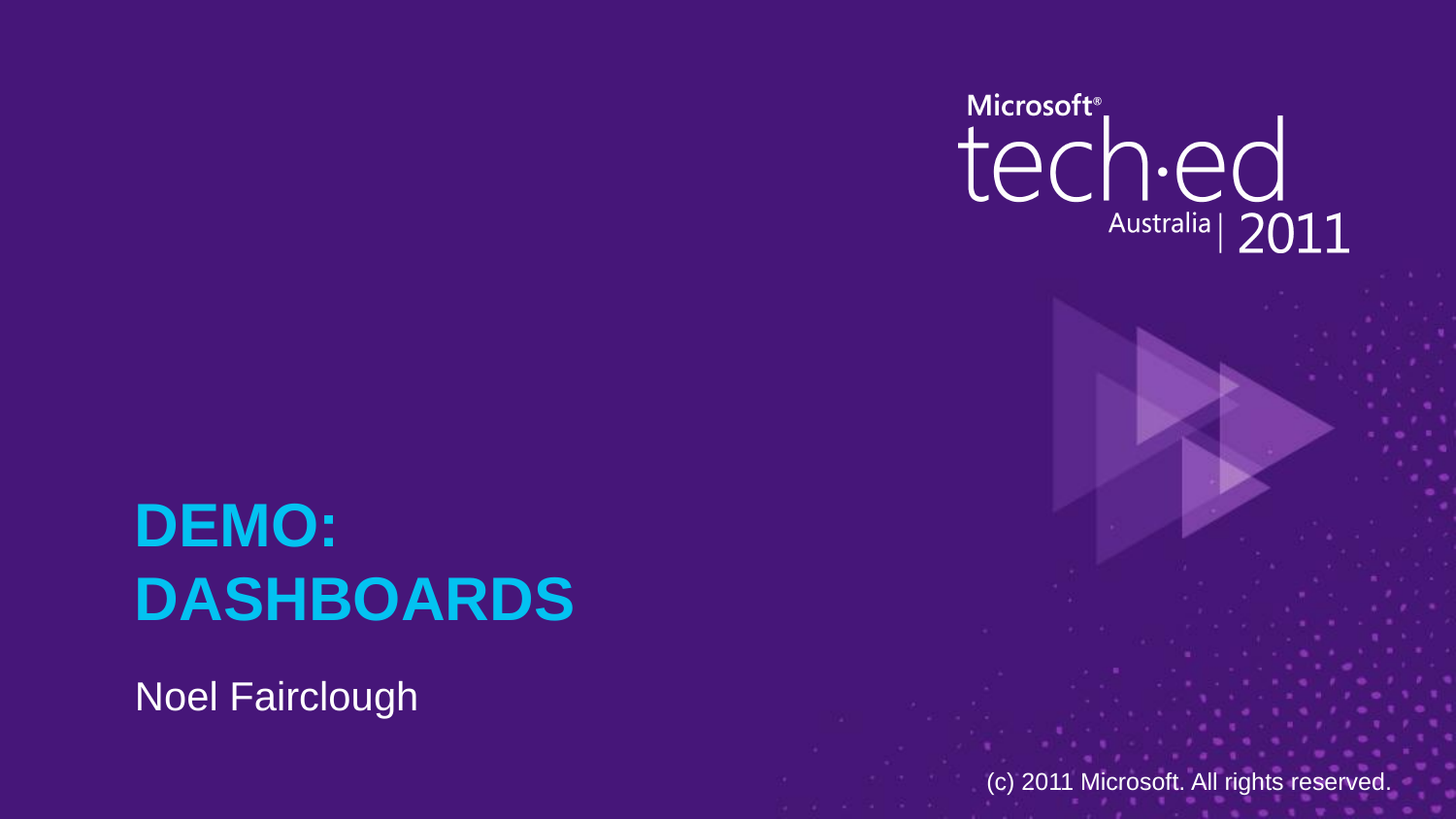

# Demo: Dashboards
Noel Fairclough
(c) 2011 Microsoft. All rights reserved.